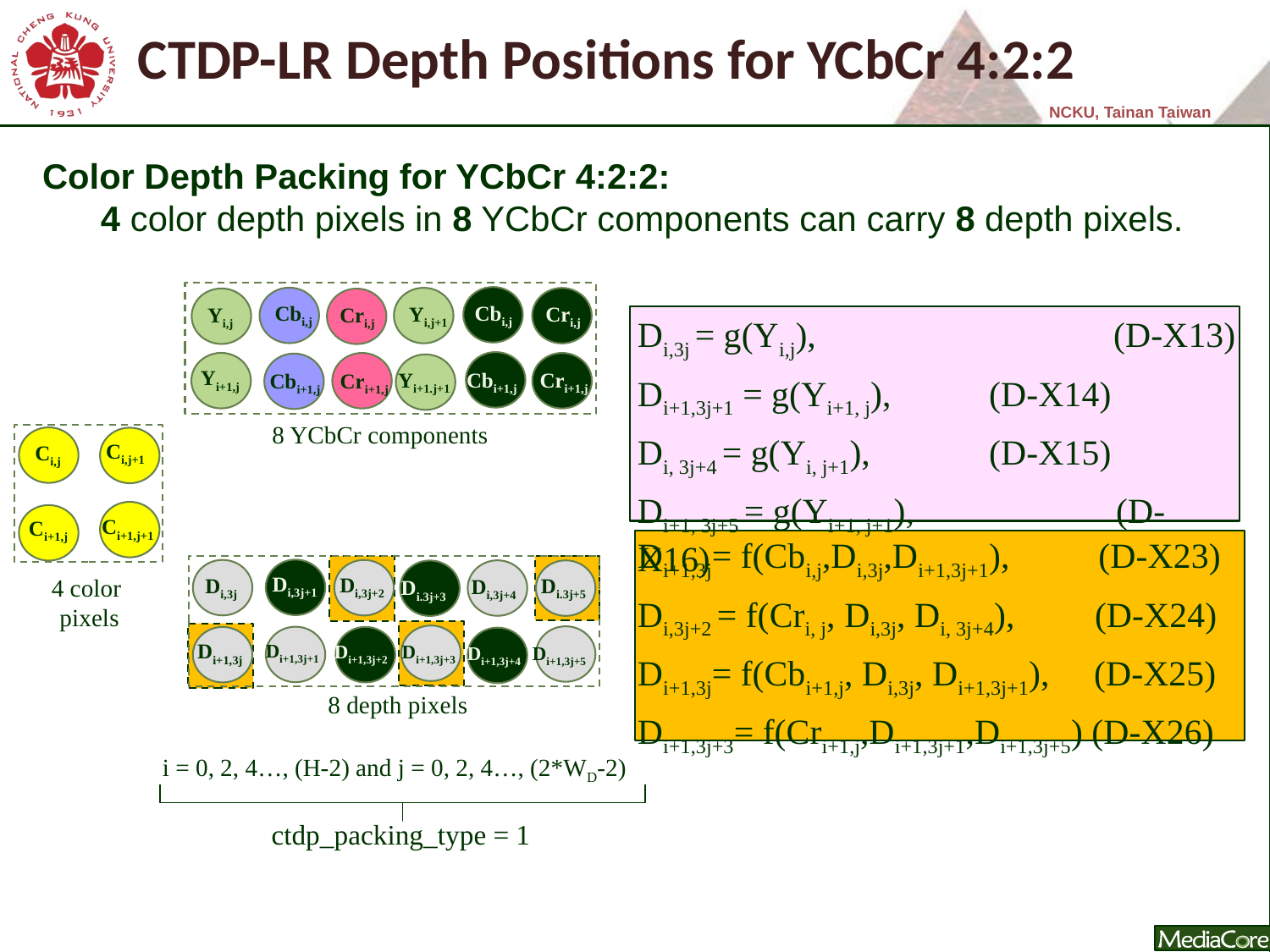

# CTDP-LR Depth Positions for YCbCr 4:2:2

Color Depth Packing for YCbCr 4:2:2:
      4 color depth pixels in 8 YCbCr components can carry 8 depth pixels.

Cbi,j
Cbi,j
Yi,j+1
Cri,j
Yi,j
Cri,j
Di,3j = g(Yi,j),	                         (D-X13)
Di+1,3j+1 = g(Yi+1, j),	           (D-X14)
Di, 3j+4 = g(Yi, j+1),  	           (D-X15)
Di+1, 3j+5 = g(Yi+1, j+1),	           (D-X16)

Yi+1,j
Cri+1,j
Cbi+1,j
Yi+1.j+1
Cri+1,j
Cbi+1,j
8 YCbCr components

Ci,j+1
Ci,j

Ci+1,j+1
Ci+1,j
Di+1,3j= f(Cbi,j,Di,3j,Di+1,3j+1),          (D-X23)
Di,3j+2 = f(Cri, j, Di,3j, Di, 3j+4),         (D-X24)
Di+1,3j= f(Cbi+1,j, Di,3j, Di+1,3j+1),     (D-X25)
Di+1,3j+3= f(Cri+1,j,Di+1,3j+1,Di+1,3j+5) (D-X26)

Di,3j+1
Di,3j+2
4 color
pixels
Di.3j+5
Di,3j
Di,3j+4
Di.3j+3

Di+1,3j
Di+1,3j+1
Di+1,3j+3
Di+1,3j+2
Di+1,3j+4
Di+1,3j+5
8 depth pixels
i = 0, 2, 4…, (H-2) and j = 0, 2, 4…, (2*WD-2)
ctdp_packing_type = 1